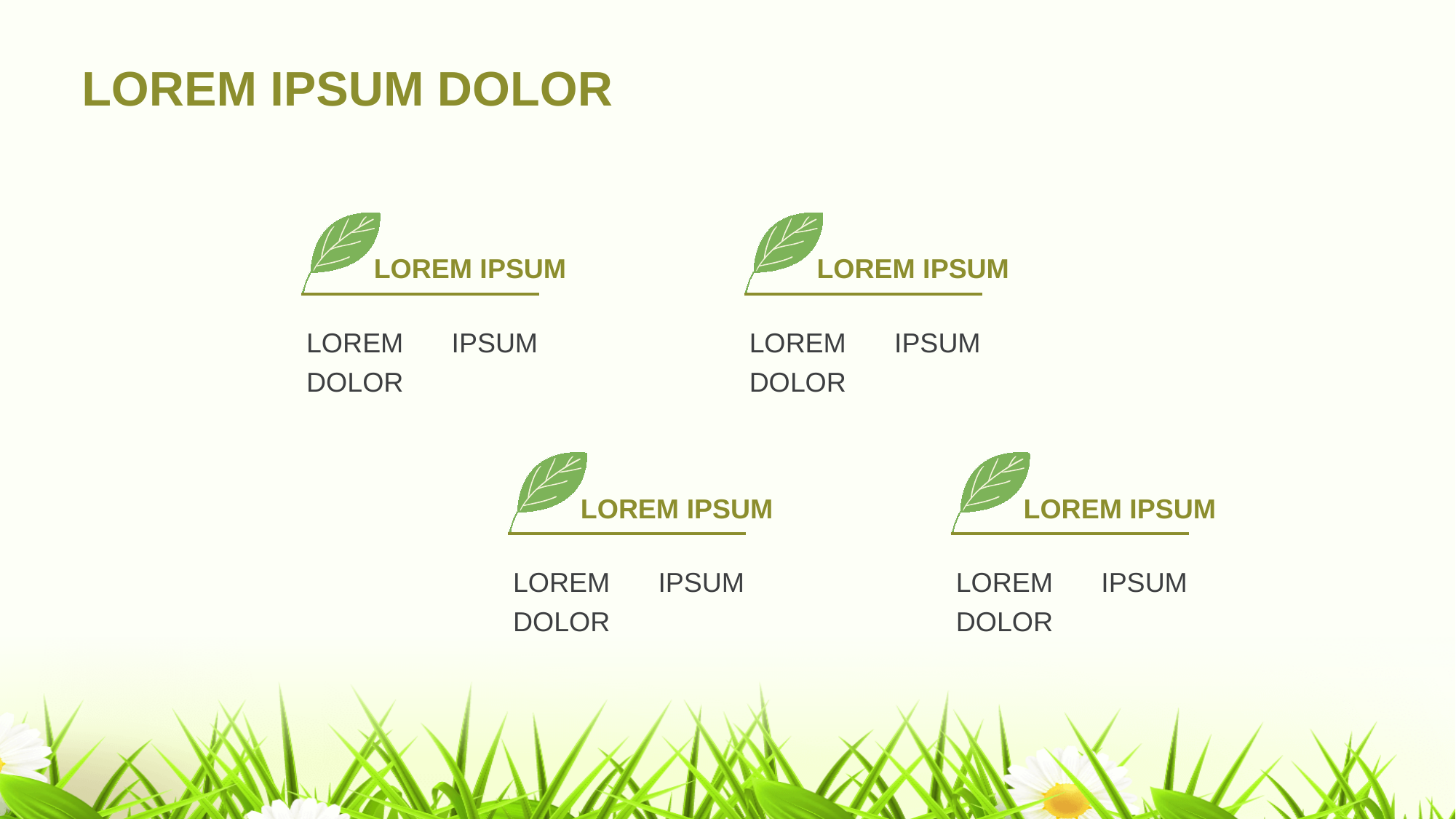

LOREM IPSUM DOLOR

LOREM IPSUM
LOREM IPSUM DOLOR

LOREM IPSUM
LOREM IPSUM DOLOR

LOREM IPSUM
LOREM IPSUM DOLOR

LOREM IPSUM
LOREM IPSUM DOLOR